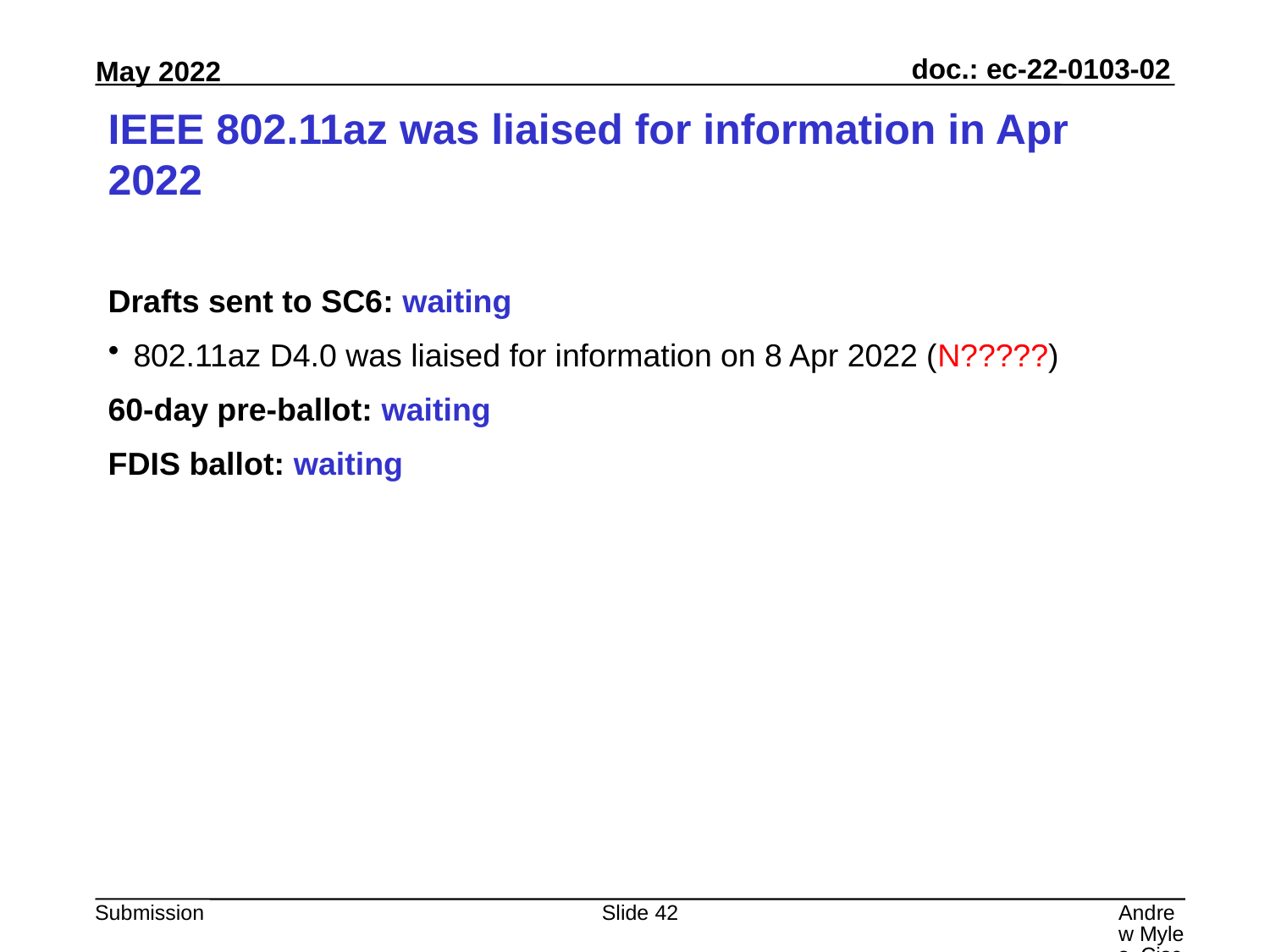

# IEEE 802.11az was liaised for information in Apr 2022
Drafts sent to SC6: waiting
802.11az D4.0 was liaised for information on 8 Apr 2022 (N?????)
60-day pre-ballot: waiting
FDIS ballot: waiting

Slide 42
Andrew Myles, Cisco